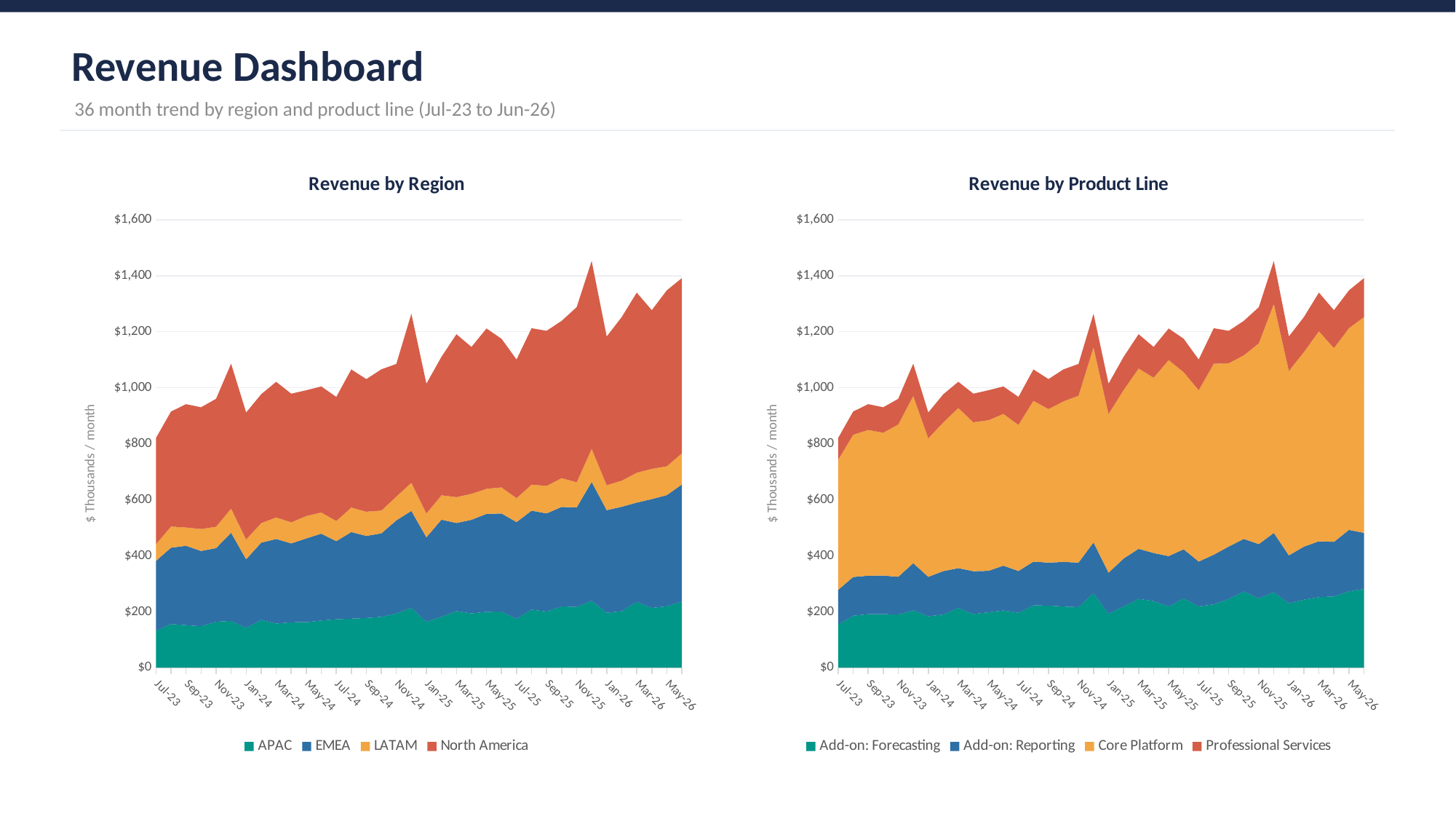

Revenue Dashboard
36 month trend by region and product line (Jul-23 to Jun-26)

### Chart: Revenue by Region

| Category |  |  |  |  |
|---|---|---|---|---|
| Jul-23 | 132083.04 | 249701.07 | 59861.18 | 379005.46 |
| Aug-23 | 156076.01 | 272555.31 | 75615.91 | 410876.97 |
| Sep-23 | 152139.56 | 283332.05 | 65382.36 | 440622.09 |
| Oct-23 | 148092.56 | 268973.95 | 78196.09 | 435205.08 |
| Nov-23 | 164233.69 | 263084.43 | 76225.65 | 457054.57 |
| Dec-23 | 167220.59 | 314642.59 | 86837.03 | 517454.46 |
| Jan-24 | 142374.16 | 245009.38 | 70805.69 | 453464.03 |
| Feb-24 | 170775.77 | 275761.33 | 69904.37 | 460410.89 |
| Mar-24 | 157807.58 | 302079.82 | 76978.95 | 484405.18 |
| Apr-24 | 162394.21 | 281632.38 | 75317.43 | 459628.44 |
| May-24 | 162583.94 | 299237.09 | 79948.45 | 449377.78 |
| Jun-24 | 168709.28 | 310196.28 | 75705.49 | 450128.31 |
| Jul-24 | 173078.0 | 279078.09 | 72097.04 | 443152.37 |
| Aug-24 | 175255.57 | 309296.09 | 87720.55 | 493239.22 |
| Sep-24 | 177670.75 | 293196.78 | 86495.3 | 473581.85 |
| Oct-24 | 181630.9 | 298328.53 | 81323.22 | 504606.93 |
| Nov-24 | 194167.16 | 332160.31 | 84999.74 | 473676.91 |
| Dec-24 | 214167.0 | 346077.62 | 100630.01 | 603557.29 |
| Jan-25 | 164350.61 | 301411.23 | 85374.68 | 463536.73 |
| Feb-25 | 181981.08 | 346948.58 | 87044.1 | 494354.64 |
| Mar-25 | 202403.77 | 314515.74 | 92514.89 | 581854.88 |
| Apr-25 | 193919.26 | 334480.26 | 92808.96 | 524697.06 |
| May-25 | 199950.67 | 349558.06 | 89613.73 | 572646.53 |
| Jun-25 | 200348.95 | 350602.2 | 93051.94 | 531203.2 |
| Jul-25 | 175093.88 | 345213.48 | 85687.99 | 494921.22 |
| Aug-25 | 207600.57 | 353365.42 | 93128.06 | 558733.86 |
| Sep-25 | 200599.44 | 350516.11 | 98329.43 | 554086.43 |
| Oct-25 | 219371.05 | 354949.71 | 102885.88 | 561655.24 |
| Nov-25 | 216868.43 | 355586.01 | 90074.0 | 625307.33 |
| Dec-25 | 239321.27 | 424278.71 | 118287.5 | 670967.01 |
| Jan-26 | 196241.36 | 366561.12 | 89099.04 | 531232.15 |
| Feb-26 | 202001.55 | 373004.51 | 93244.39 | 584319.51 |
| Mar-26 | 235306.05 | 354520.38 | 106760.57 | 643340.15 |
| Apr-26 | 213677.15 | 388689.63 | 107808.92 | 566945.4 |
| May-26 | 219522.19 | 397041.03 | 102880.65 | 628620.95 |
| Jun-26 | 236739.8 | 417802.99 | 111831.78 | 625345.43 |

### Chart: Revenue by Product Line

| Category |  |  |  |  |
|---|---|---|---|---|
| Jul-23 | 154773.5 | 123397.39 | 464530.79 | 77949.07 |
| Aug-23 | 185645.7 | 138399.22 | 508287.74 | 82791.54 |
| Sep-23 | 191360.55 | 137311.27 | 520758.23 | 92046.01 |
| Oct-23 | 191579.16 | 137585.17 | 510481.71 | 90821.64 |
| Nov-23 | 190048.06 | 134722.1 | 544318.45 | 91509.73 |
| Dec-23 | 205307.56 | 168121.36 | 597580.09 | 115145.66 |
| Jan-24 | 183698.92 | 140997.95 | 494816.03 | 92140.36 |
| Feb-24 | 190183.82 | 154966.78 | 531256.5 | 100445.26 |
| Mar-24 | 213764.09 | 141977.06 | 572300.55 | 93229.83 |
| Apr-24 | 191786.25 | 153085.43 | 531906.02 | 102194.76 |
| May-24 | 197842.91 | 148245.59 | 538161.97 | 106896.79 |
| Jun-24 | 204604.1 | 159780.74 | 542427.57 | 97926.95 |
| Jul-24 | 196427.26 | 149096.16 | 522309.36 | 99572.72 |
| Aug-24 | 222643.37 | 156445.34 | 574740.39 | 111682.33 |
| Sep-24 | 222000.05 | 153534.97 | 548547.03 | 106862.63 |
| Oct-24 | 218622.63 | 159253.18 | 573835.79 | 114177.98 |
| Nov-24 | 216353.55 | 159310.94 | 595998.0 | 113341.63 |
| Dec-24 | 265847.49 | 181611.44 | 696905.46 | 120067.53 |
| Jan-25 | 192889.58 | 146307.7 | 567629.74 | 107846.23 |
| Feb-25 | 218935.29 | 171194.14 | 601888.57 | 118310.4 |
| Mar-25 | 246088.86 | 178665.3 | 644293.79 | 122241.33 |
| Apr-25 | 238009.13 | 171727.92 | 626474.38 | 109694.11 |
| May-25 | 218718.43 | 179934.86 | 700341.87 | 112773.83 |
| Jun-25 | 248421.72 | 174755.87 | 632791.56 | 119237.14 |
| Jul-25 | 218908.31 | 160257.06 | 612616.31 | 109134.89 |
| Aug-25 | 226363.76 | 177418.2 | 682054.87 | 126991.08 |
| Sep-25 | 245700.12 | 187196.74 | 654708.36 | 115926.19 |
| Oct-25 | 272506.93 | 187583.91 | 655986.74 | 122784.3 |
| Nov-25 | 247737.28 | 193769.12 | 717567.09 | 128762.28 |
| Dec-25 | 269502.44 | 212165.51 | 818206.25 | 152980.29 |
| Jan-26 | 230086.03 | 171162.66 | 658998.11 | 122886.87 |
| Feb-26 | 243117.26 | 189353.69 | 695302.78 | 124796.23 |
| Mar-26 | 252119.25 | 199586.34 | 750385.75 | 137835.81 |
| Apr-26 | 254680.04 | 195030.6 | 692234.46 | 135176.0 |
| May-26 | 272836.01 | 219496.65 | 720932.25 | 134799.91 |
| Jun-26 | 281382.22 | 200303.23 | 771031.0 | 139003.55 |